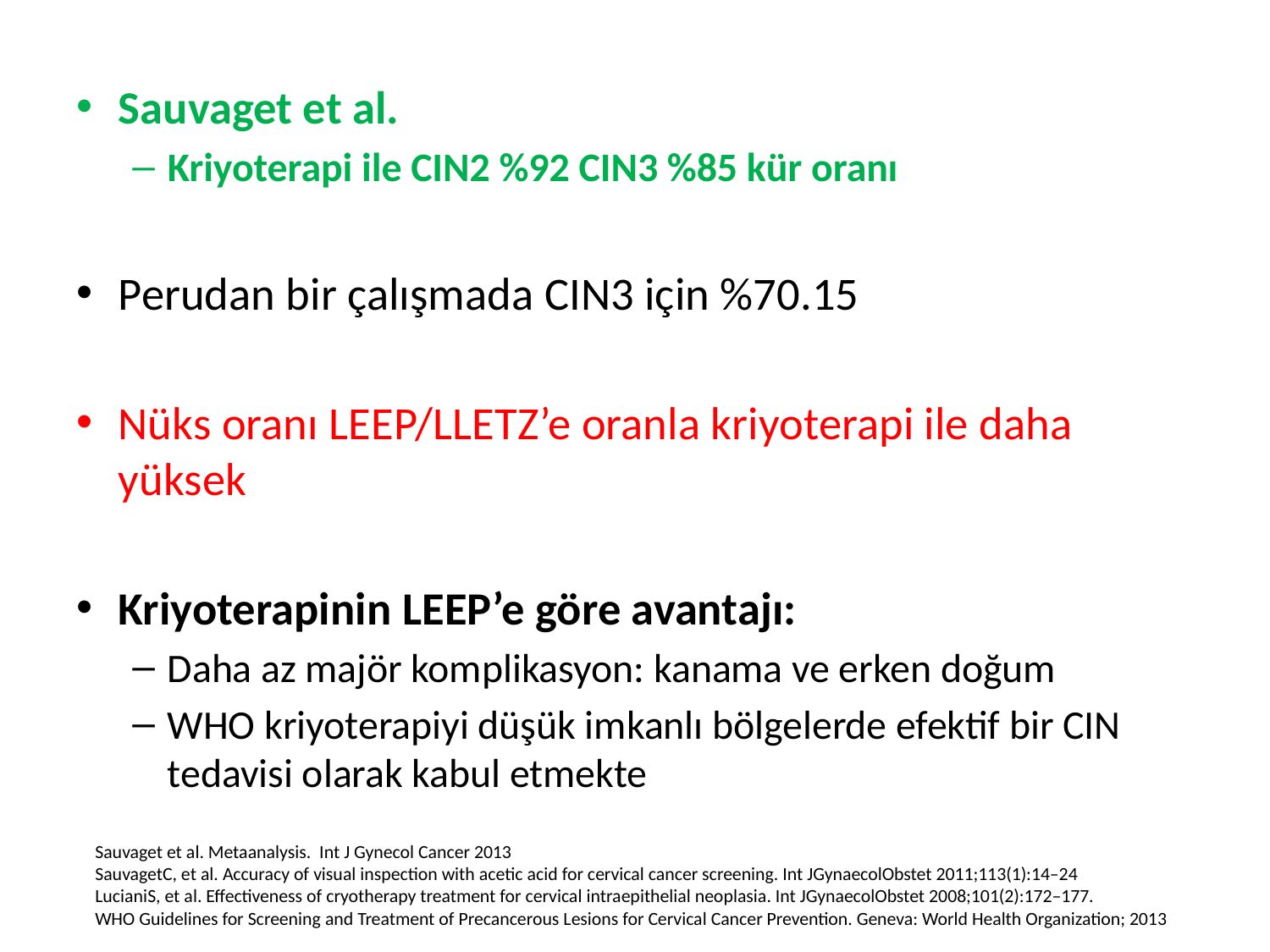

Sauvaget et al.
Kriyoterapi ile CIN2 %92 CIN3 %85 kür oranı

Perudan bir çalışmada CIN3 için %70.15

Nüks oranı LEEP/LLETZ’e oranla kriyoterapi ile daha yüksek

Kriyoterapinin LEEP’e göre avantajı:
Daha az majör komplikasyon: kanama ve erken doğum
WHO kriyoterapiyi düşük imkanlı bölgelerde efektif bir CIN tedavisi olarak kabul etmekte
Sauvaget et al. Metaanalysis.  Int J Gynecol Cancer 2013
SauvagetC, et al. Accuracy of visual inspection with acetic acid for cervical cancer screening. Int JGynaecolObstet 2011;113(1):14–24
LucianiS, et al. Effectiveness of cryotherapy treatment for cervical intraepithelial neoplasia. Int JGynaecolObstet 2008;101(2):172–177.
WHO Guidelines for Screening and Treatment of Precancerous Lesions for Cervical Cancer Prevention. Geneva: World Health Organization; 2013